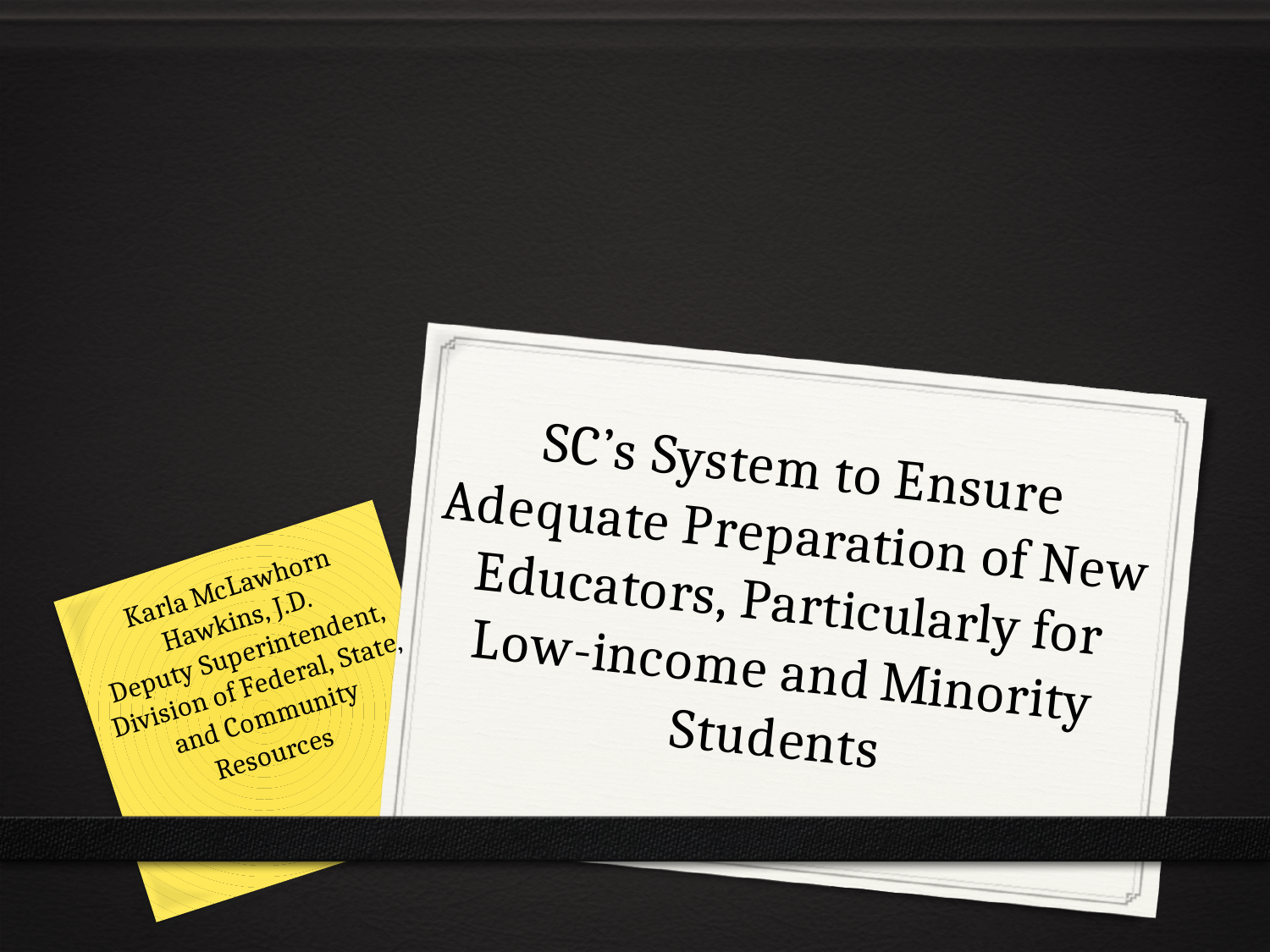

# SC’s System to Ensure Adequate Preparation of New Educators, Particularly for Low-income and Minority Students
Karla McLawhorn Hawkins, J.D.
Deputy Superintendent, Division of Federal, State, and Community Resources